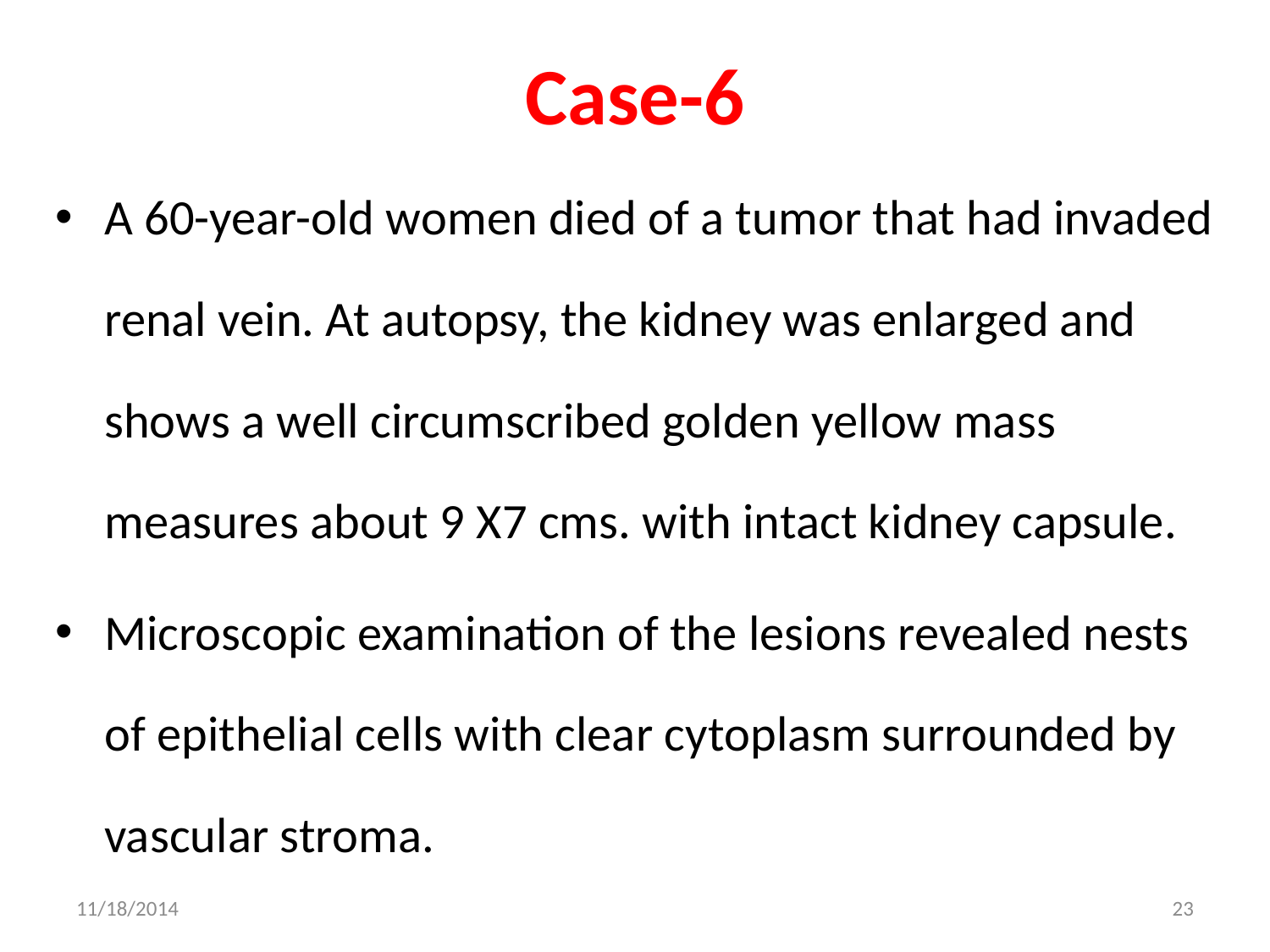

# Case-6
A 60-year-old women died of a tumor that had invaded renal vein. At autopsy, the kidney was enlarged and shows a well circumscribed golden yellow mass measures about 9 X7 cms. with intact kidney capsule.
Microscopic examination of the lesions revealed nests of epithelial cells with clear cytoplasm surrounded by vascular stroma.
11/18/2014
23